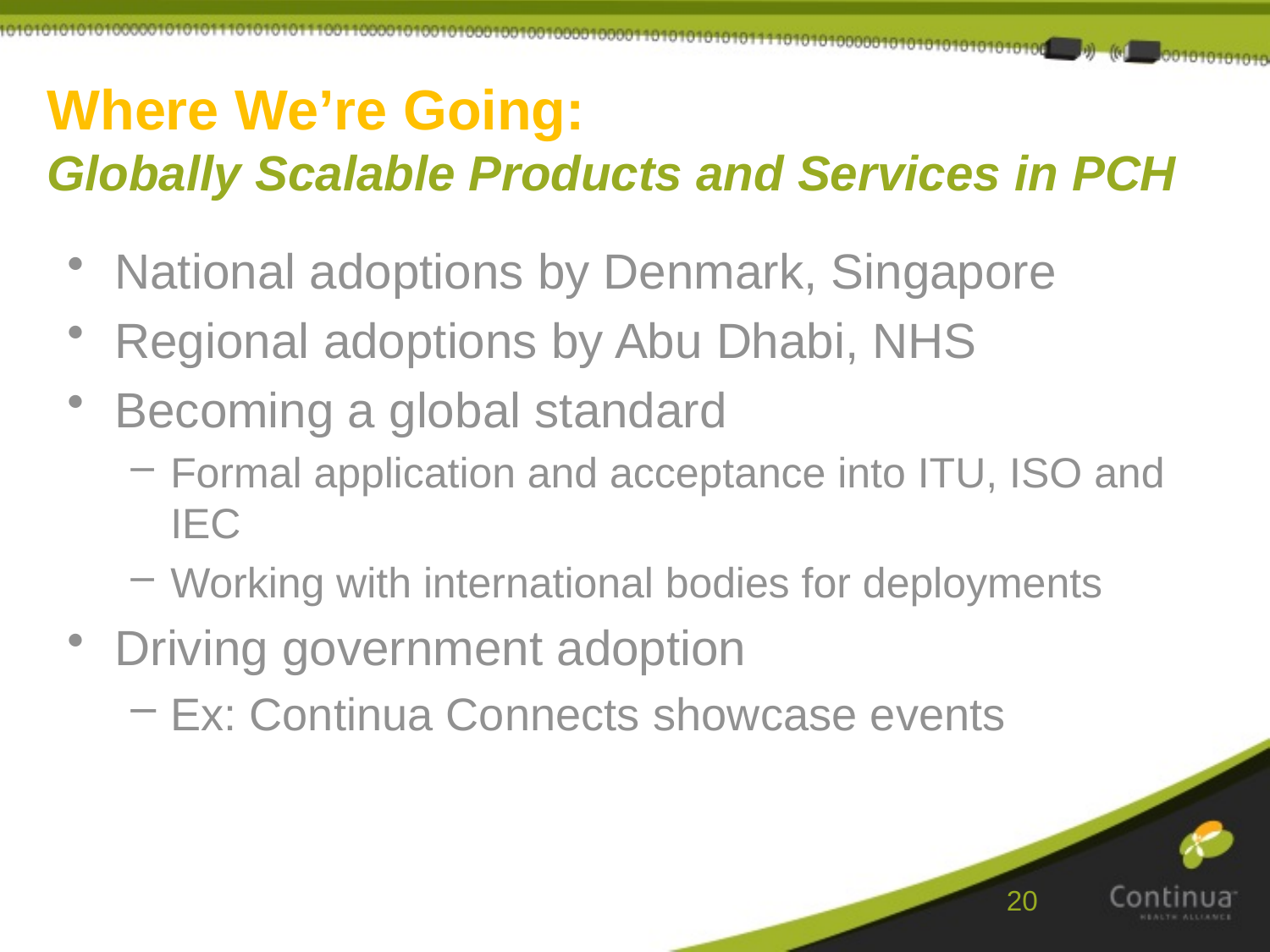

# Where We’re Going: Globally Scalable Products and Services in PCH
National adoptions by Denmark, Singapore
Regional adoptions by Abu Dhabi, NHS
Becoming a global standard
Formal application and acceptance into ITU, ISO and IEC
Working with international bodies for deployments
Driving government adoption
Ex: Continua Connects showcase events